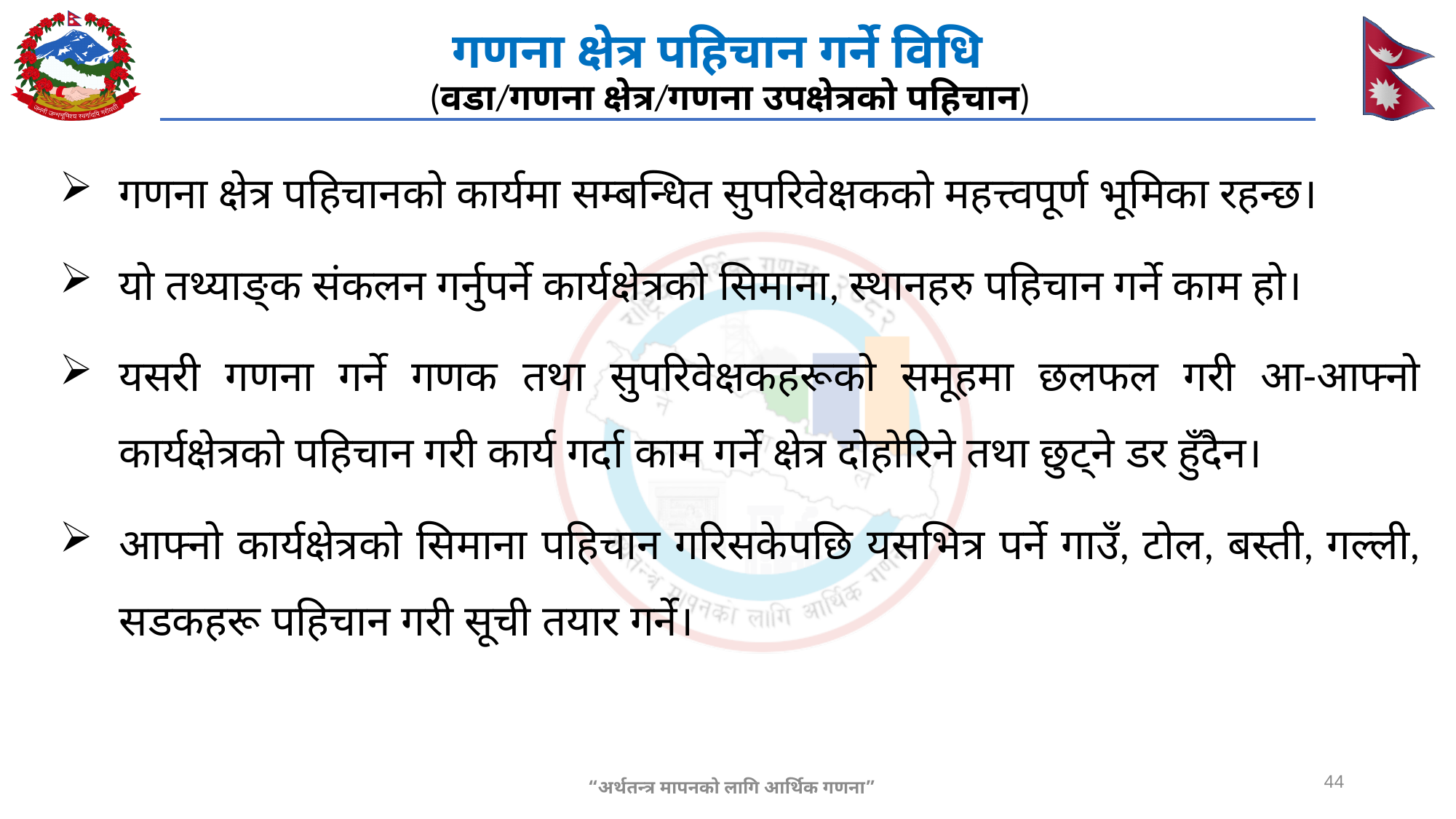

# गणना क्षेत्र पहिचान गर्ने विधि (वडा/गणना क्षेत्र/गणना उपक्षेत्रको पहिचान)
गणना क्षेत्र पहिचानको कार्यमा सम्बन्धित सुपरिवेक्षकको महत्त्वपूर्ण भूमिका रहन्छ।
यो तथ्याङ्क संकलन गर्नुपर्ने कार्यक्षेत्रको सिमाना, स्थानहरु पहिचान गर्ने काम हो।
यसरी गणना गर्ने गणक तथा सुपरिवेक्षकहरूको समूहमा छलफल गरी आ-आफ्नो कार्यक्षेत्रको पहिचान गरी कार्य गर्दा काम गर्ने क्षेत्र दोहोरिने तथा छुट्ने डर हुँदैन।
आफ्नो कार्यक्षेत्रको सिमाना पहिचान गरिसकेपछि यसभित्र पर्ने गाउँ, टोल, बस्ती, गल्ली, सडकहरू पहिचान गरी सूची तयार गर्ने।
44
“अर्थतन्त्र मापनको लागि आर्थिक गणना”